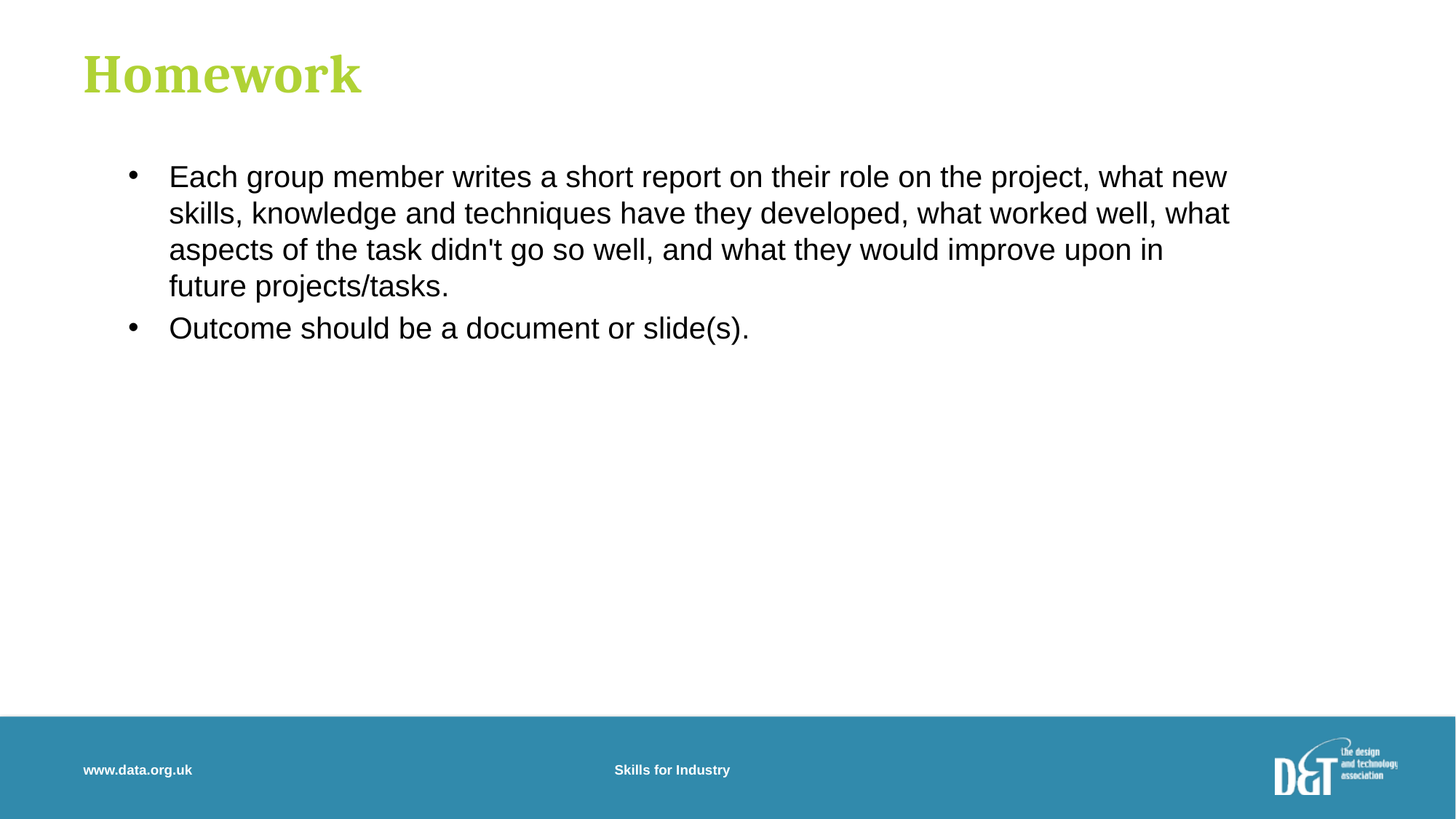

Homework
Each group member writes a short report on their role on the project, what new skills, knowledge and techniques have they developed, what worked well, what aspects of the task didn't go so well, and what they would improve upon in future projects/tasks.
Outcome should be a document or slide(s).